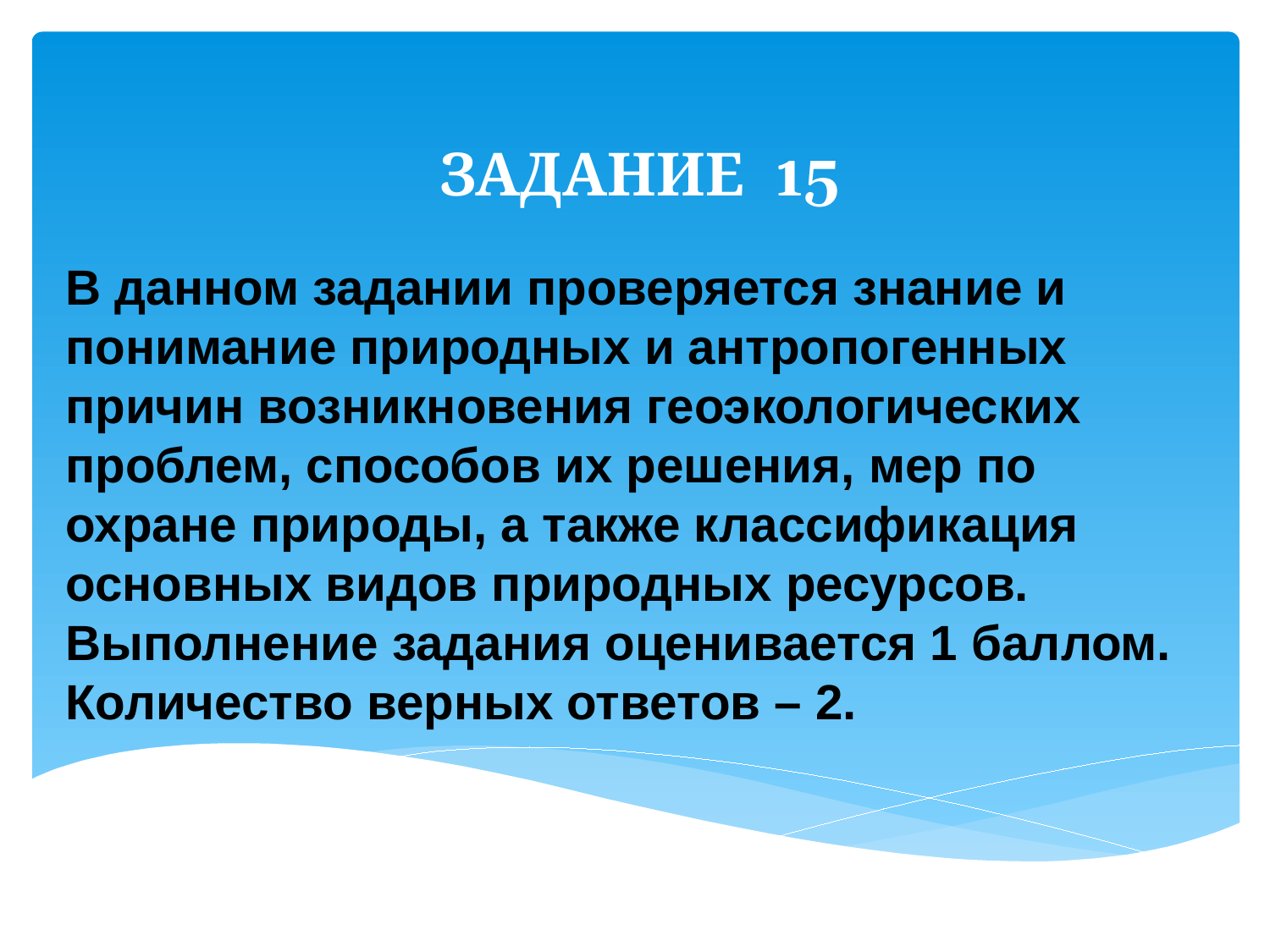

ЗАДАНИЕ  15
# В данном задании проверяется знание и понимание природных и антропогенных причин возникновения геоэкологических проблем, способов их решения, мер по охране природы, а также классификация  основных видов природных ресурсов. Выполнение задания оценивается 1 баллом. Количество верных ответов – 2.